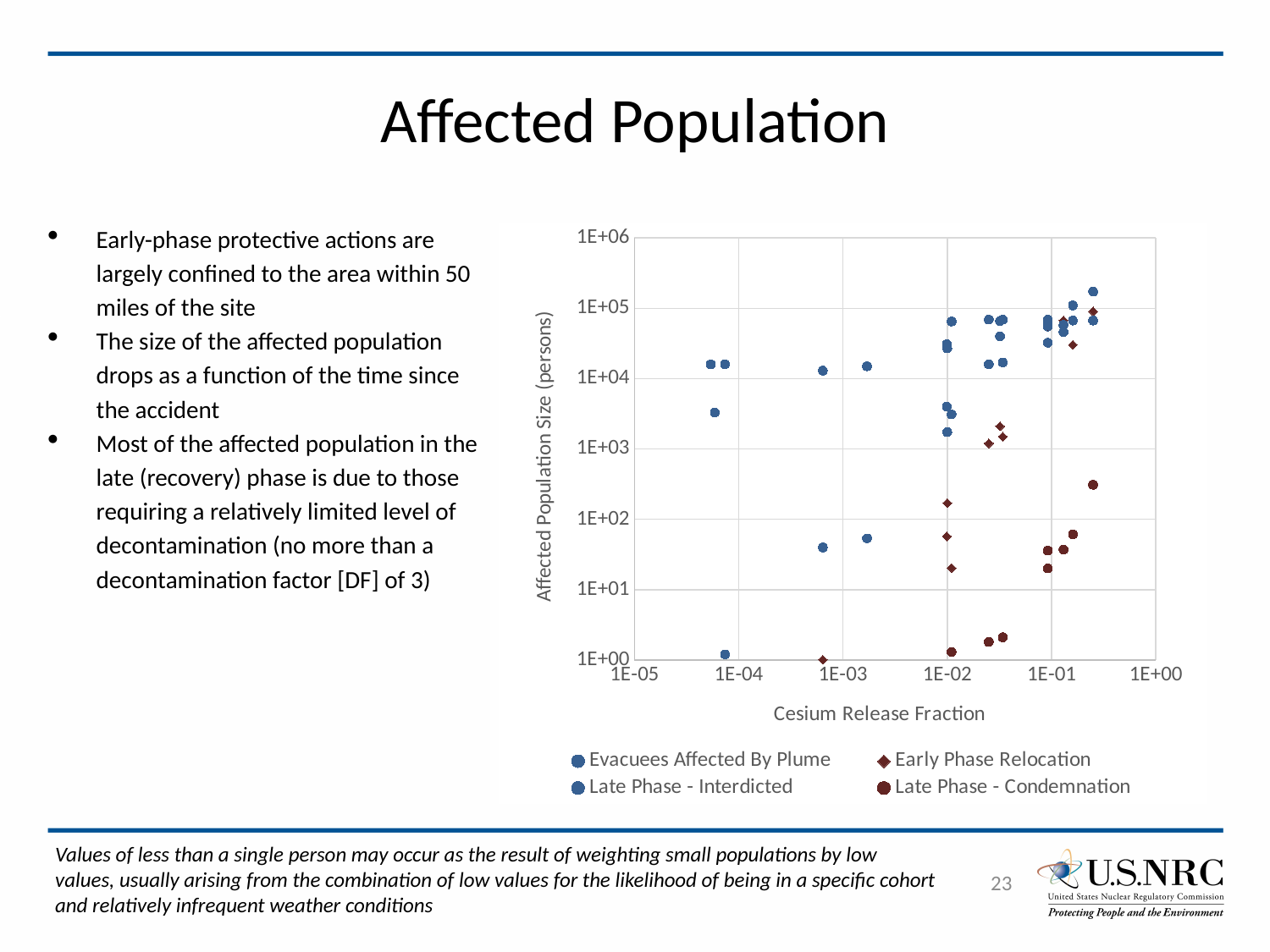

# Affected Population
Early-phase protective actions are largely confined to the area within 50 miles of the site
The size of the affected population drops as a function of the time since the accident
Most of the affected population in the late (recovery) phase is due to those requiring a relatively limited level of decontamination (no more than a decontamination factor [DF] of 3)

### Chart

| Category | Evacuees Affected By Plume | Early Phase Relocation | Late Phase - Interdicted | Late Phase - Condemnation |
|---|---|---|---|---|
Values of less than a single person may occur as the result of weighting small populations by low values, usually arising from the combination of low values for the likelihood of being in a specific cohort and relatively infrequent weather conditions
23